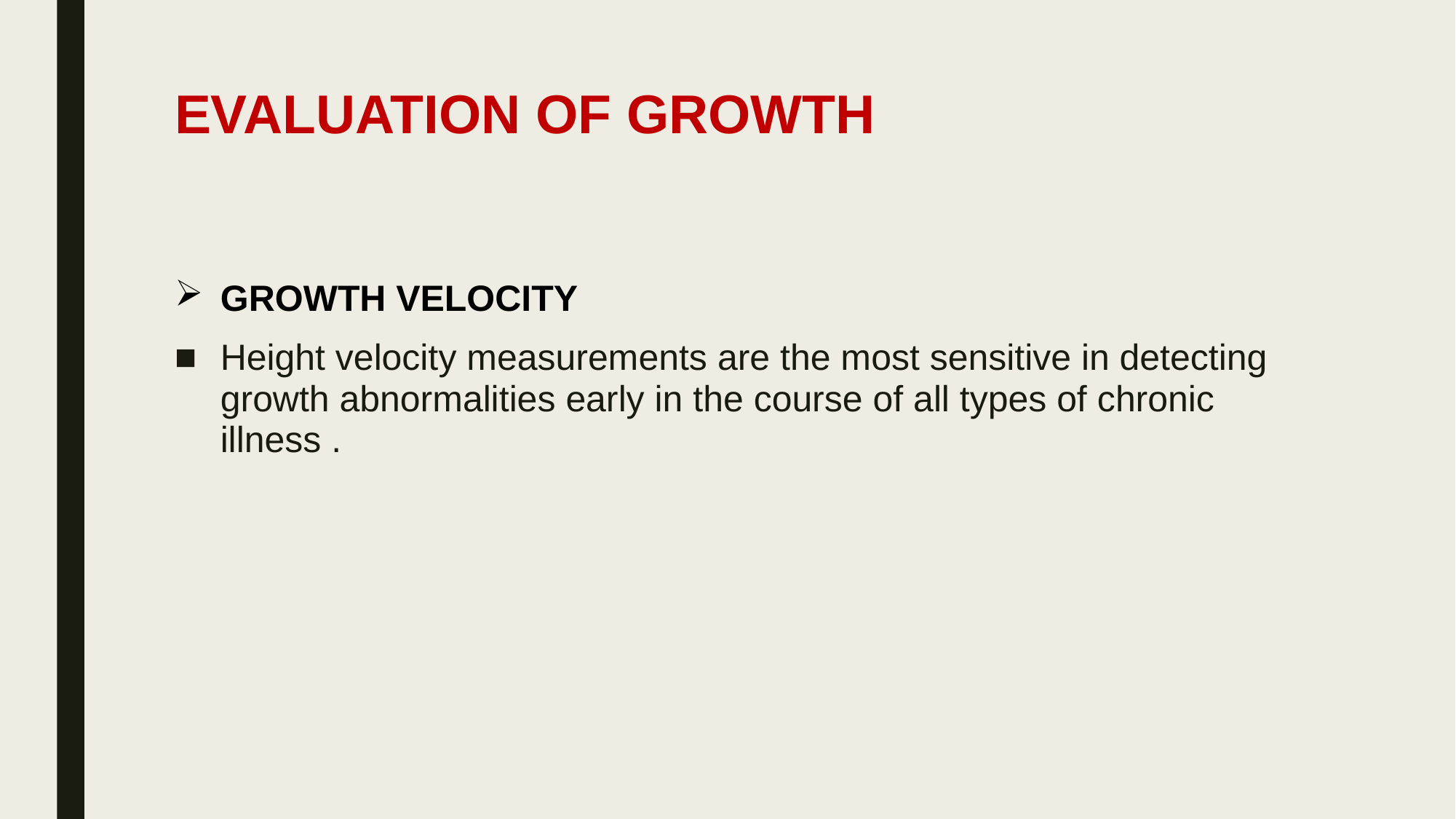

# EVALUATION OF GROWTH
GROWTH VELOCITY
Height velocity measurements are the most sensitive in detecting growth abnormalities early in the course of all types of chronic illness .